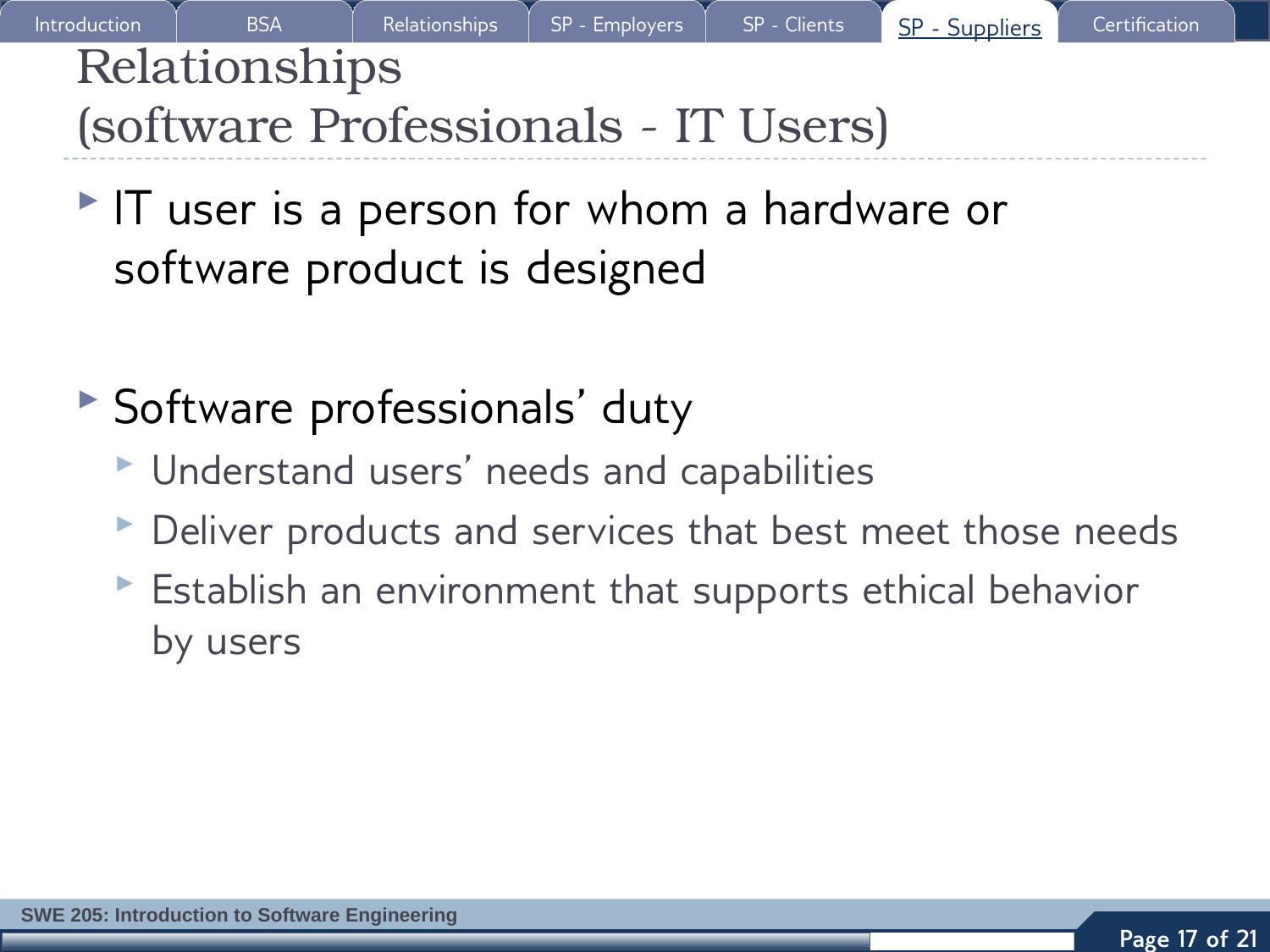

Introduction
BSA
Relationships
SP - Employers
SP - Clients
SP - Suppliers
Certification
# Relationships (software Professionals - IT Users)
IT user is a person for whom a hardware or software product is designed

Software professionals’ duty
Understand users’ needs and capabilities
Deliver products and services that best meet those needs
Establish an environment that supports ethical behavior by users

17
Page 17 of 21